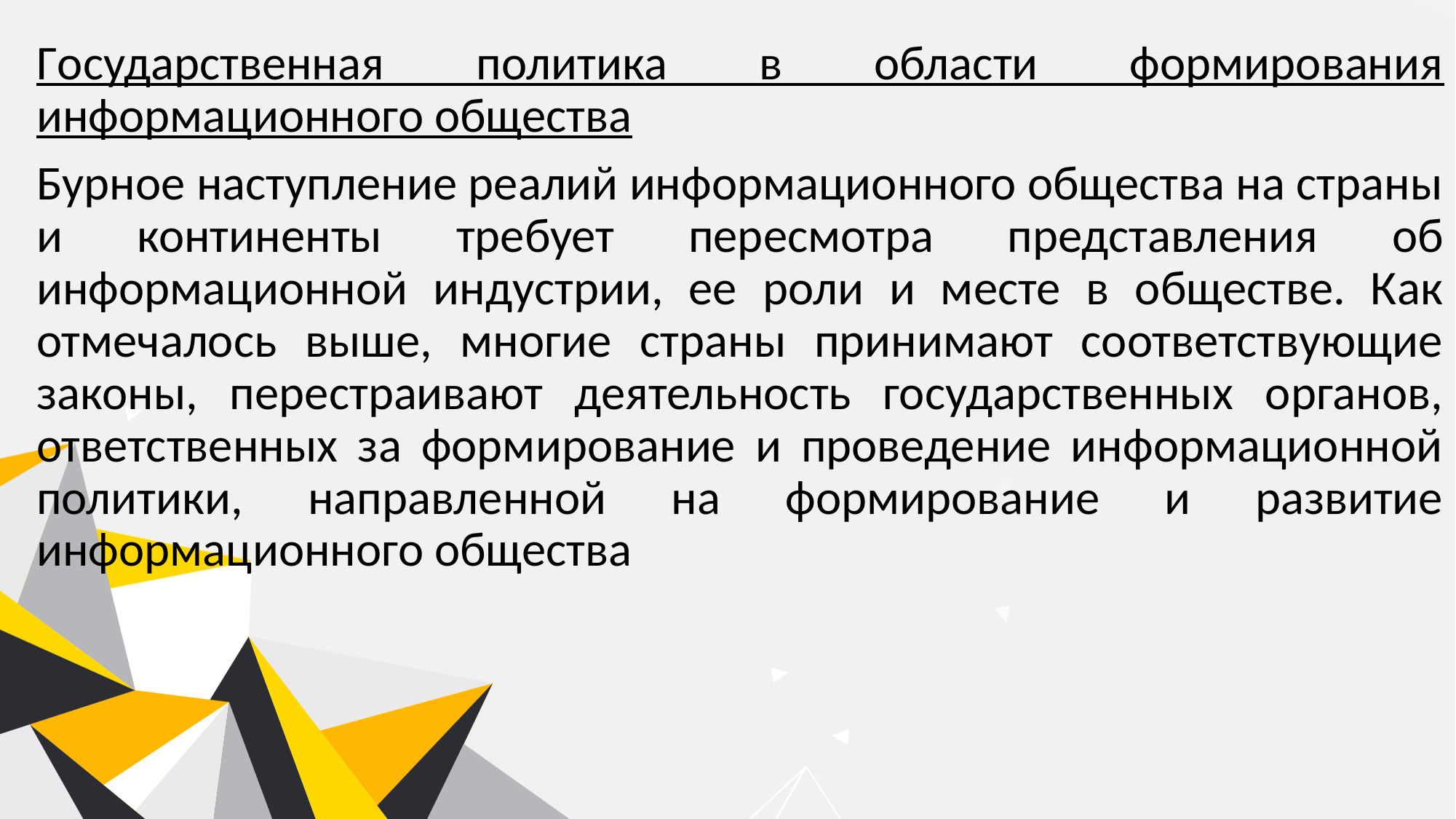

Государственная политика в области формирования информационного общества
Бурное наступление реалий информационного общества на страны и континенты требует пересмотра представления об информационной индустрии, ее роли и месте в обществе. Как отмечалось выше, многие страны принимают соответствующие законы, перестраивают деятельность государственных органов, ответственных за формирование и проведение информационной политики, направленной на формирование и развитие информационного общества